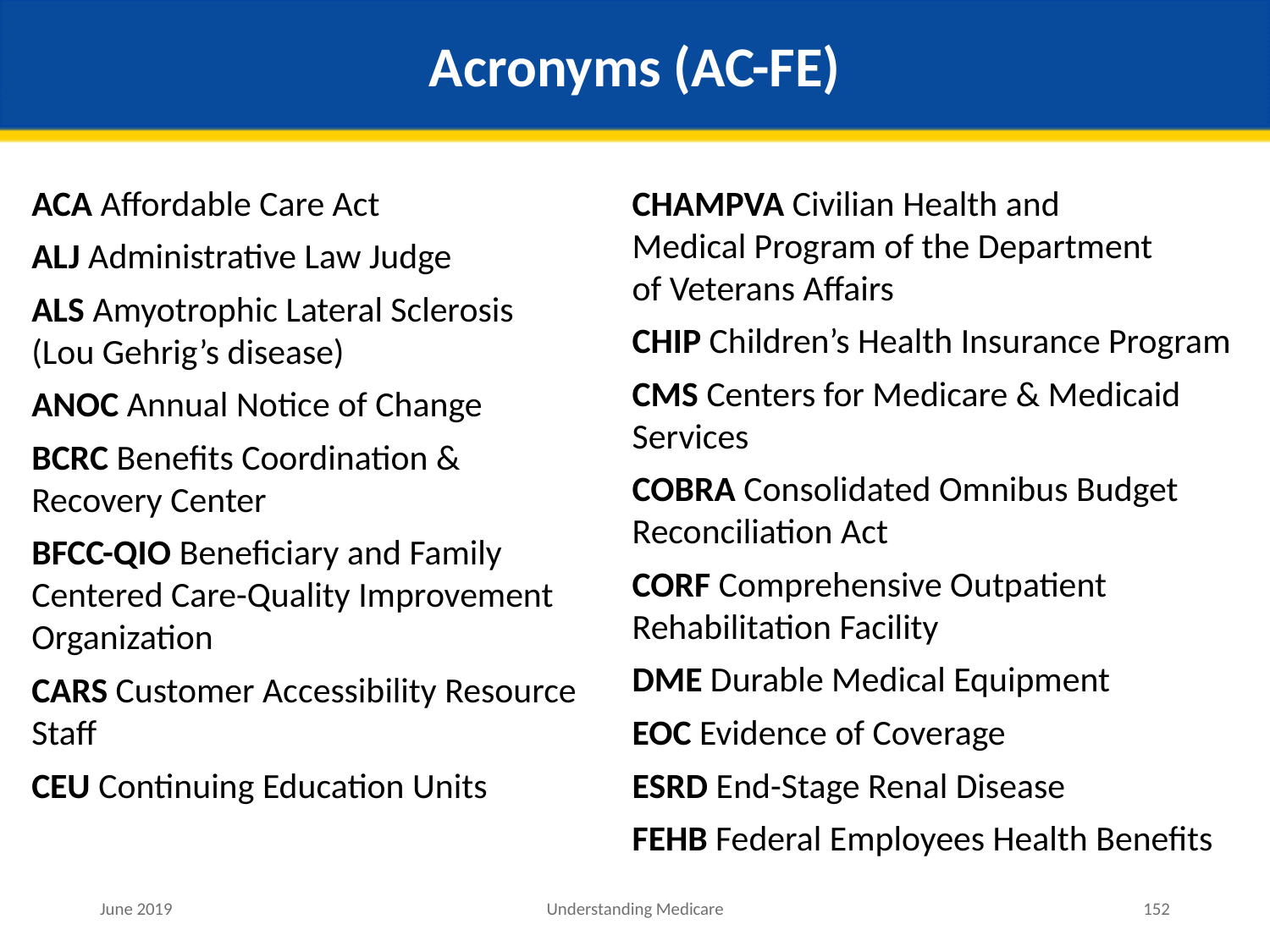

# Acronyms (AC-FE)
ACA Affordable Care Act
ALJ Administrative Law Judge
ALS Amyotrophic Lateral Sclerosis
(Lou Gehrig’s disease)
ANOC Annual Notice of Change
BCRC Benefits Coordination & Recovery Center
BFCC-QIO Beneficiary and Family Centered Care-Quality Improvement Organization
CARS Customer Accessibility Resource Staff
CEU Continuing Education Units

CHAMPVA Civilian Health and
Medical Program of the Department
of Veterans Affairs
CHIP Children’s Health Insurance Program
CMS Centers for Medicare & Medicaid Services
COBRA Consolidated Omnibus Budget Reconciliation Act
CORF Comprehensive Outpatient Rehabilitation Facility
DME Durable Medical Equipment
EOC Evidence of Coverage
ESRD End-Stage Renal Disease
FEHB Federal Employees Health Benefits
June 2019
Understanding Medicare
152